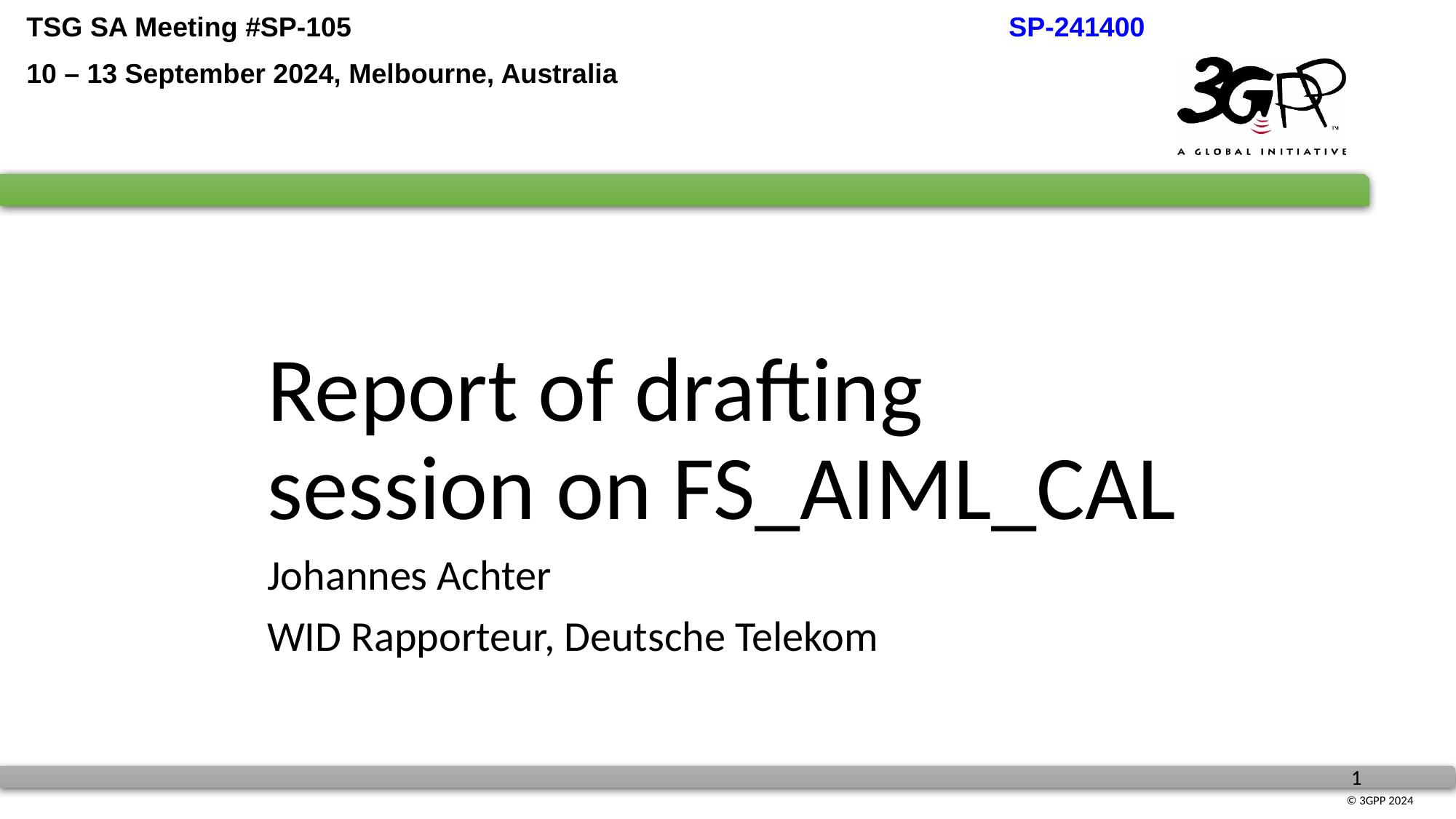

TSG SA Meeting #SP-105				SP-241400
10 – 13 September 2024, Melbourne, Australia
# Report of drafting session on FS_AIML_CAL
Johannes Achter
WID Rapporteur, Deutsche Telekom